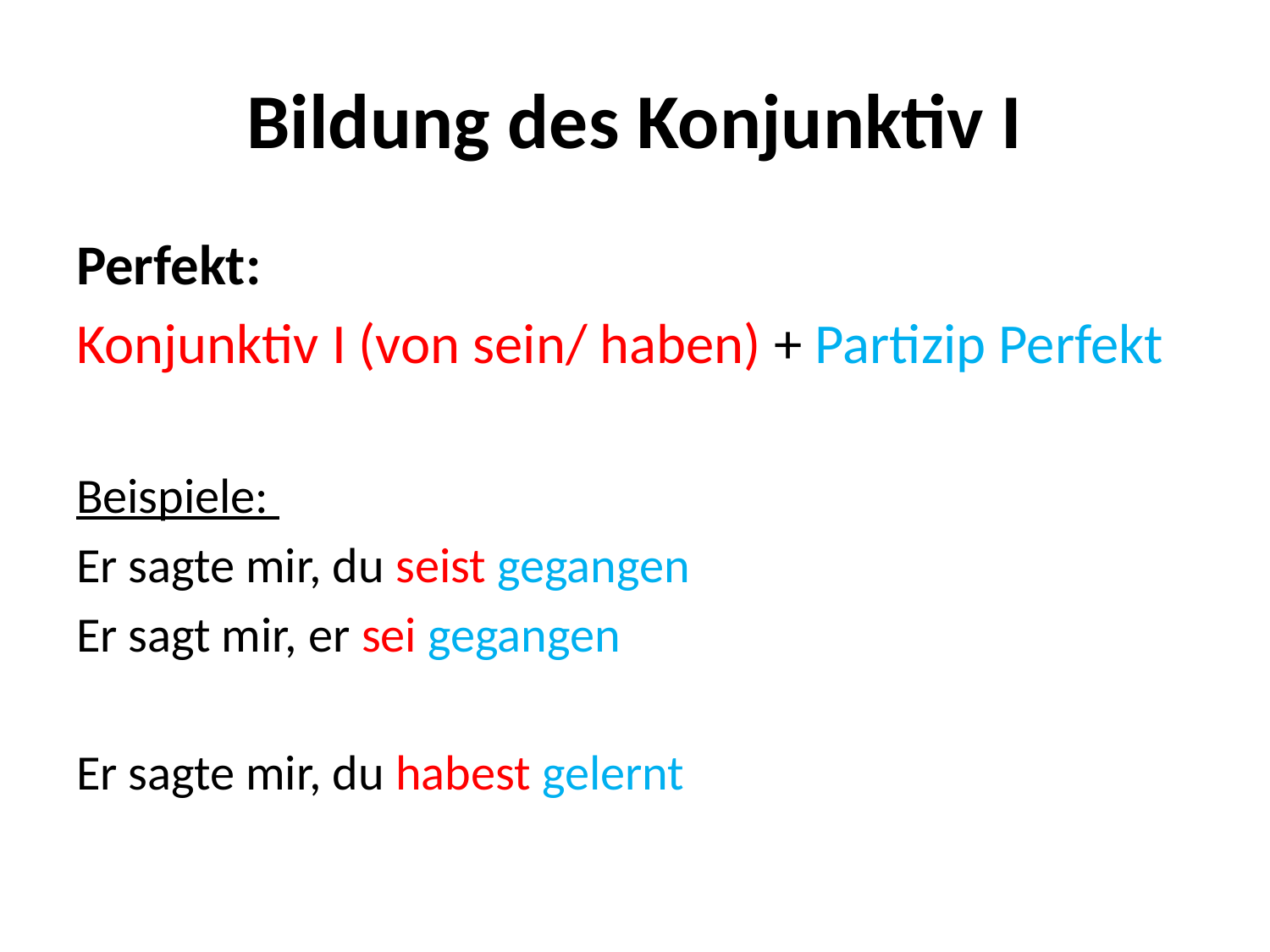

# Bildung des Konjunktiv I
Perfekt:
Konjunktiv I (von sein/ haben) + Partizip Perfekt

Beispiele:
Er sagte mir, du seist gegangen
Er sagt mir, er sei gegangen

Er sagte mir, du habest gelernt